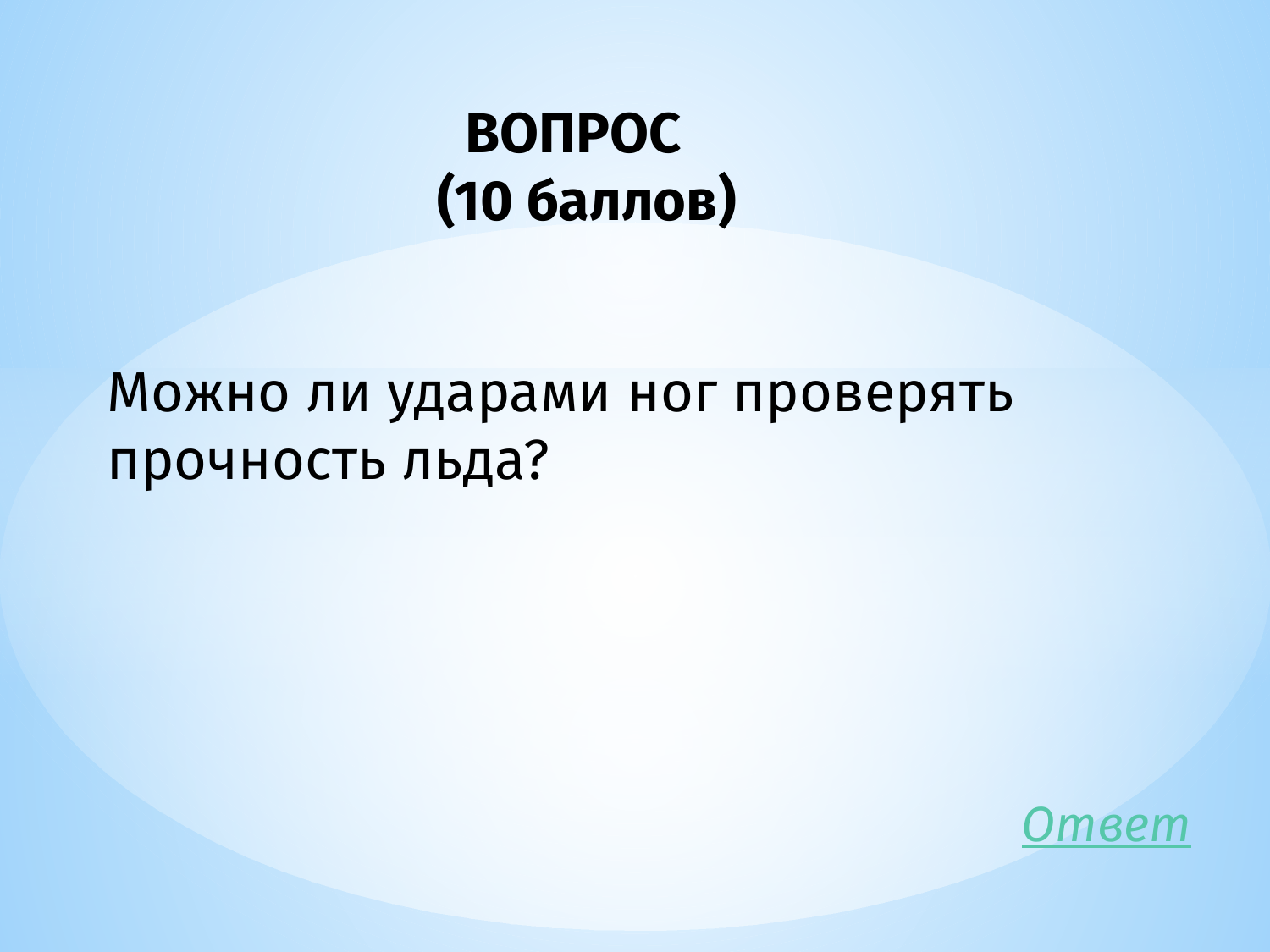

ВОПРОС
(10 баллов)
Можно ли ударами ног проверять прочность льда?
Ответ